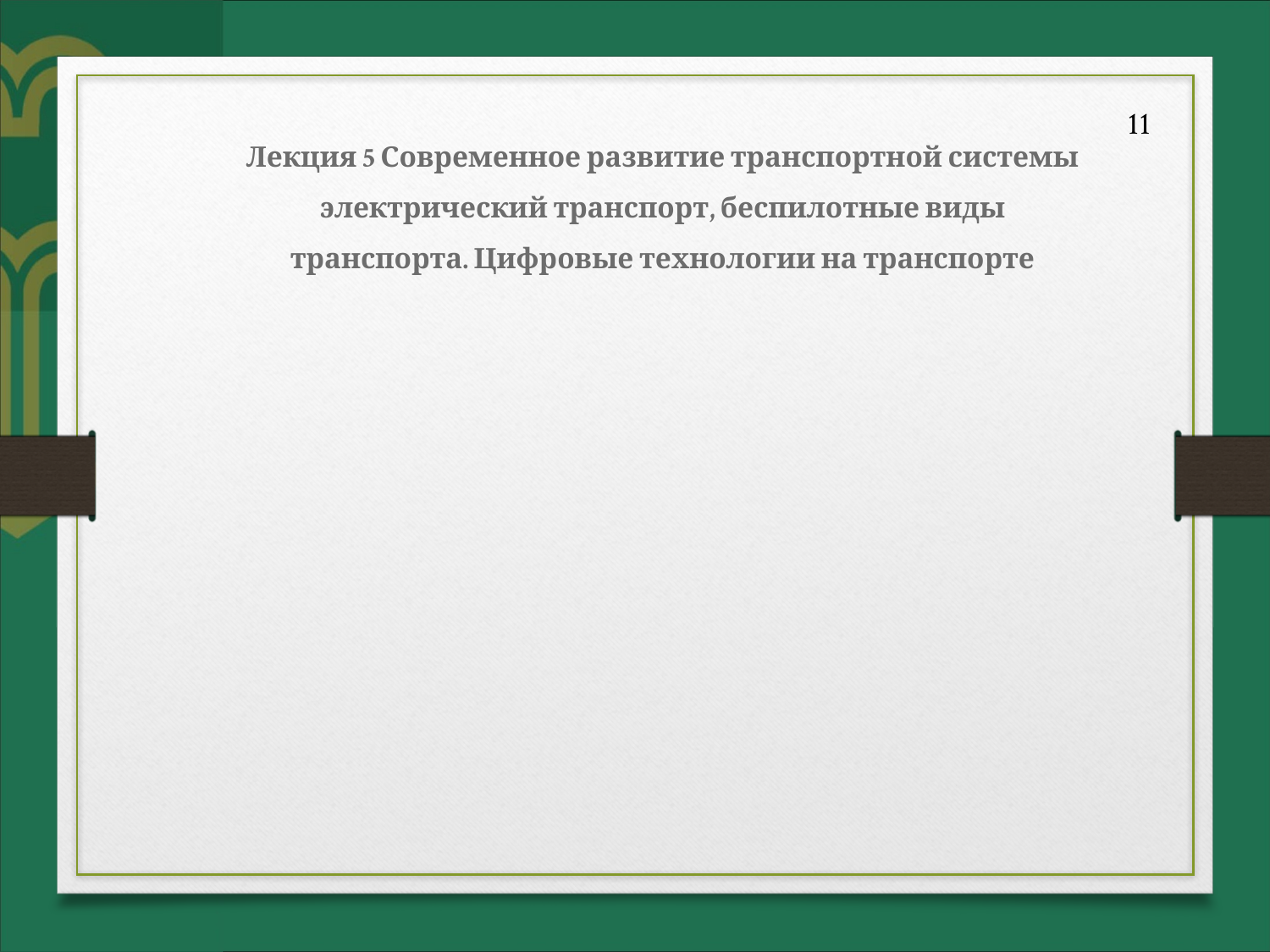

11
# Лекция 5 Современное развитие транспортной системы электрический транспорт, беспилотные виды транспорта. Цифровые технологии на транспорте